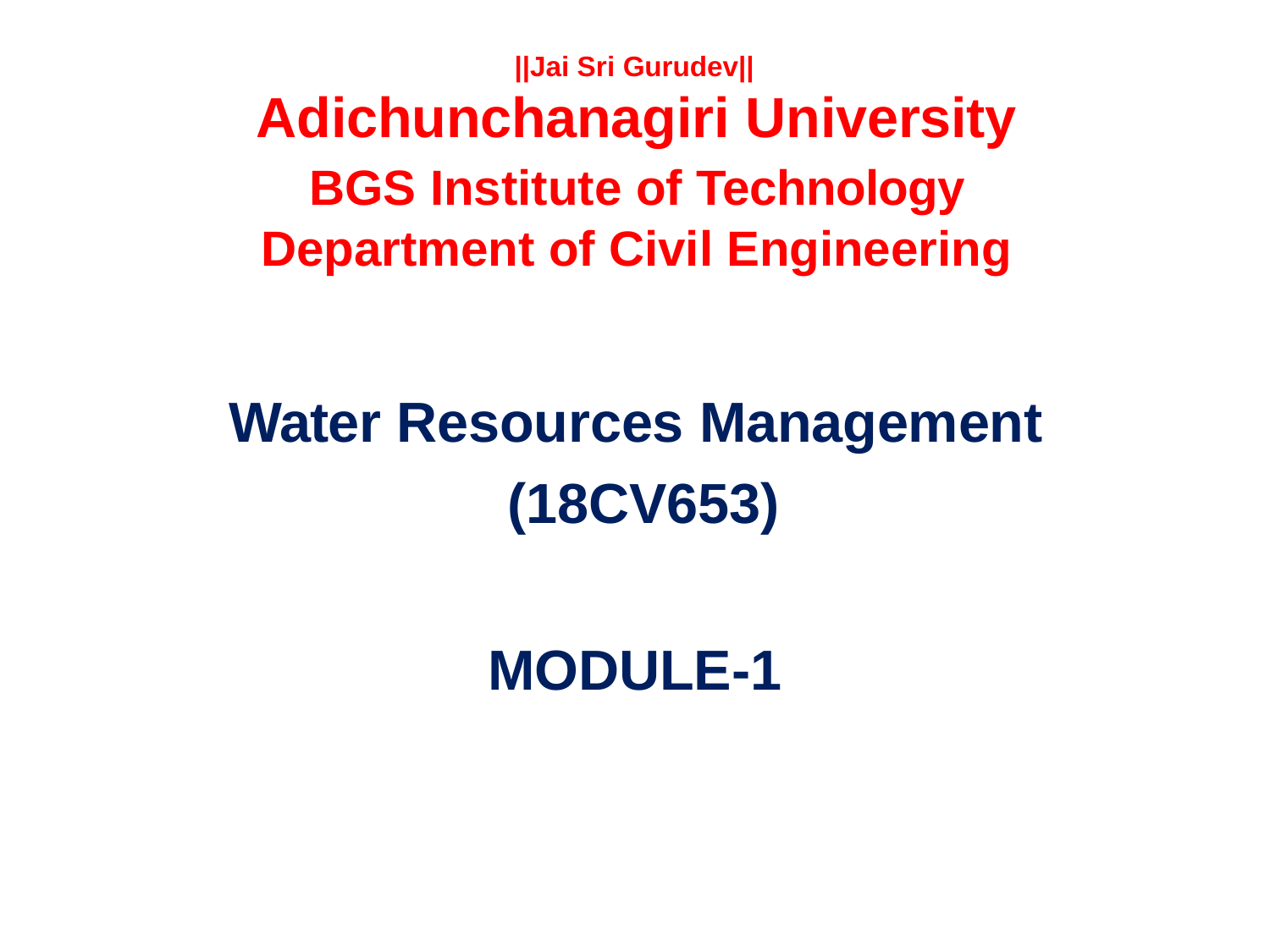

||Jai Sri Gurudev||
# Adichunchanagiri University  BGS Institute of Technology  Department of Civil Engineering
Water Resources Management  (18CV653)

MODULE-1